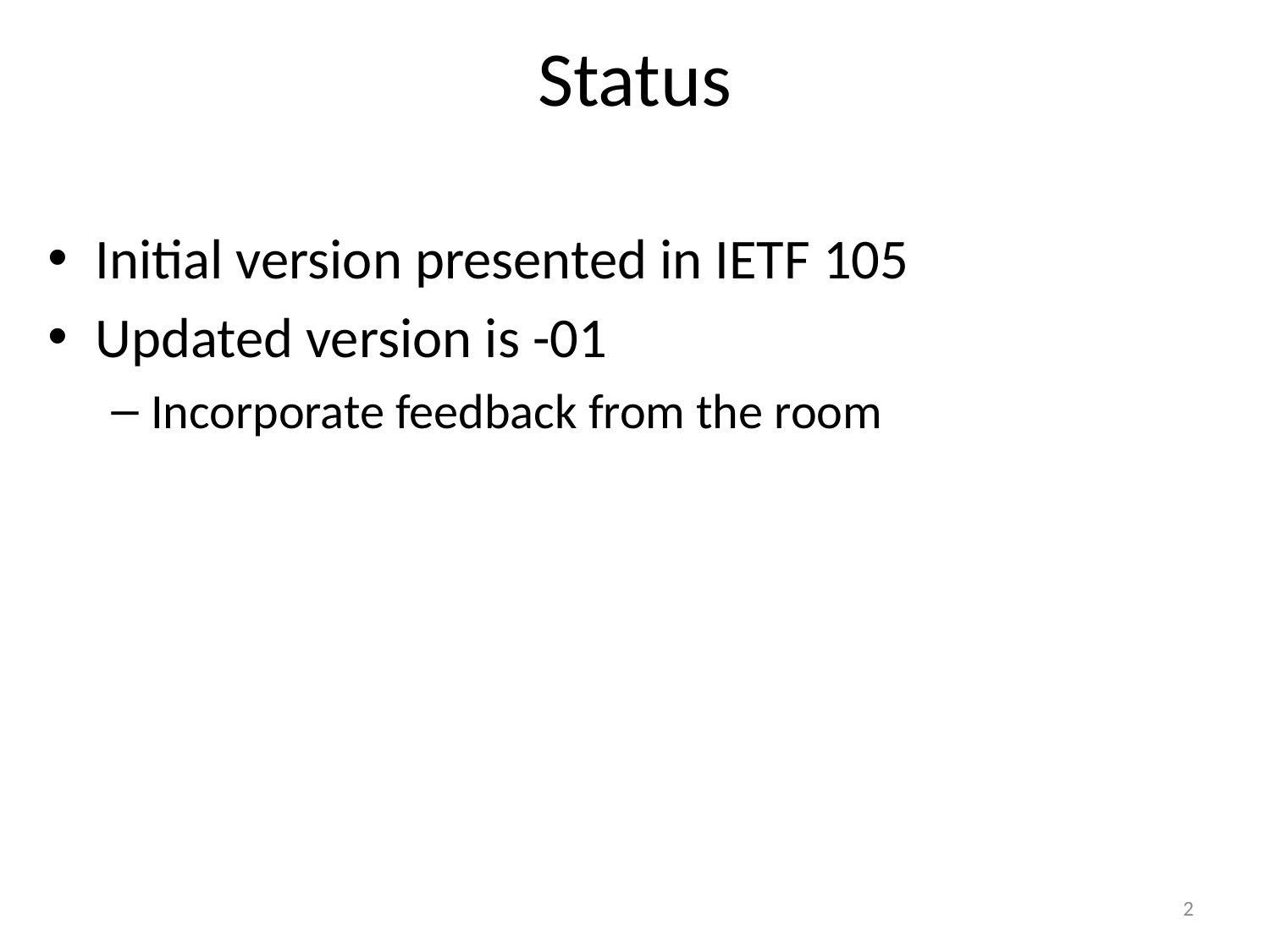

# Status
Initial version presented in IETF 105
Updated version is -01
Incorporate feedback from the room

2